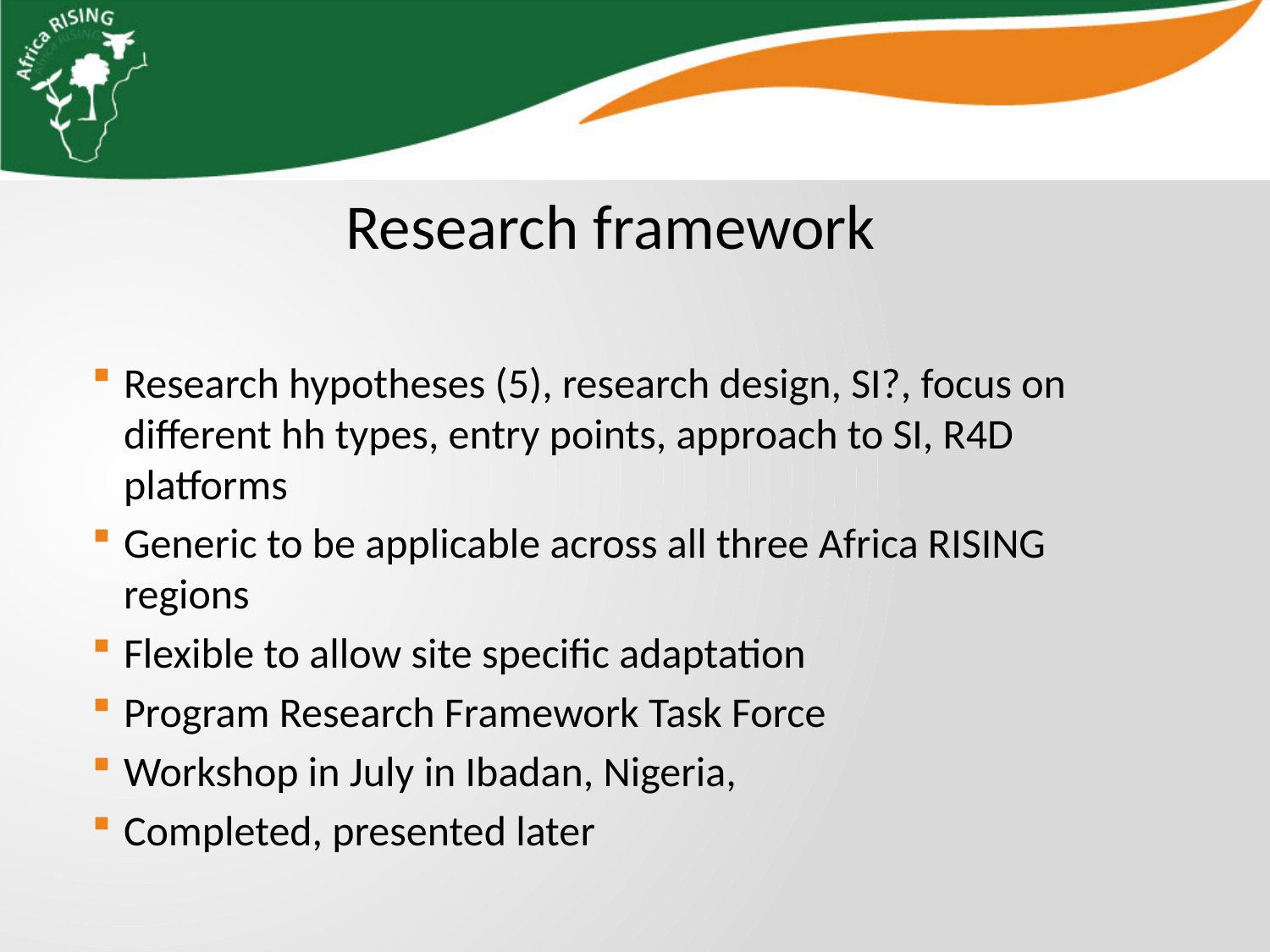

Research framework
Research hypotheses (5), research design, SI?, focus on different hh types, entry points, approach to SI, R4D platforms
Generic to be applicable across all three Africa RISING regions
Flexible to allow site specific adaptation
Program Research Framework Task Force
Workshop in July in Ibadan, Nigeria,
Completed, presented later